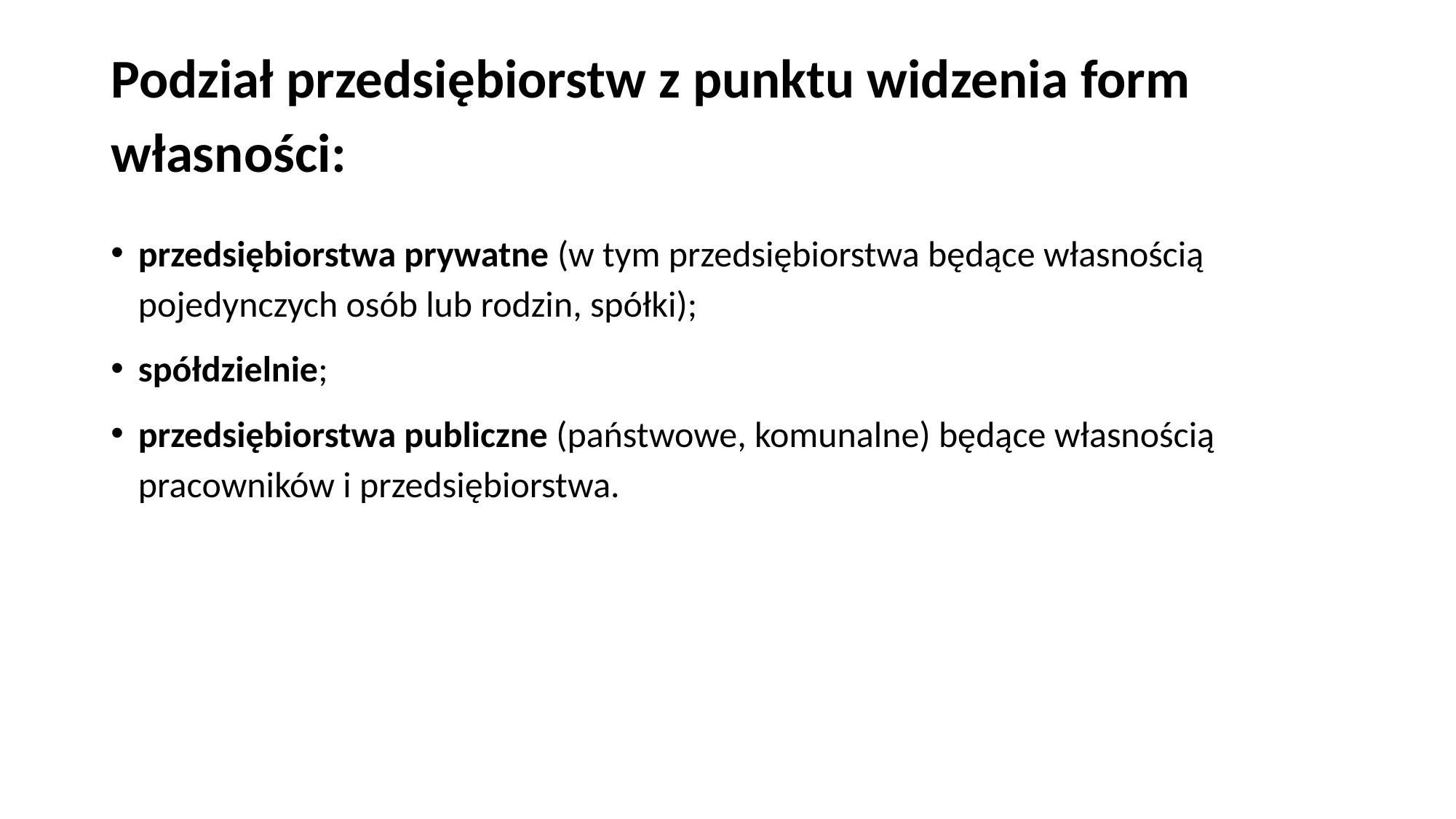

# Podział przedsiębiorstw z punktu widzenia form własności:
przedsiębiorstwa prywatne (w tym przedsiębiorstwa będące własnością pojedynczych osób lub rodzin, spółki);
spółdzielnie;
przedsiębiorstwa publiczne (państwowe, komunalne) będące własnością pracowników i przedsiębiorstwa.